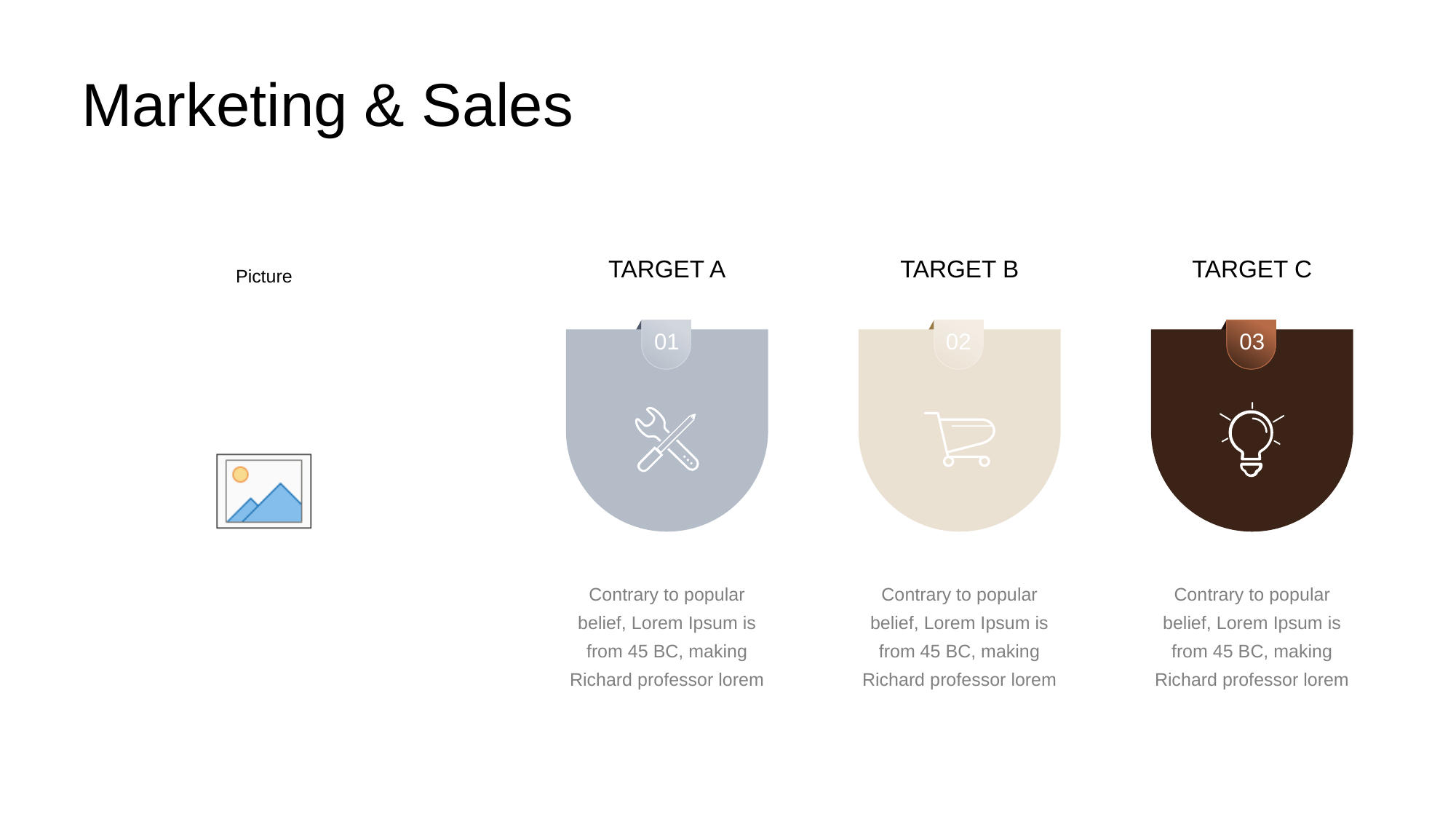

Marketing & Sales
TARGET A
TARGET B
TARGET C

01
02
03

Contrary to popular belief, Lorem Ipsum is from 45 BC, making Richard professor lorem
Contrary to popular belief, Lorem Ipsum is from 45 BC, making Richard professor lorem
Contrary to popular belief, Lorem Ipsum is from 45 BC, making Richard professor lorem